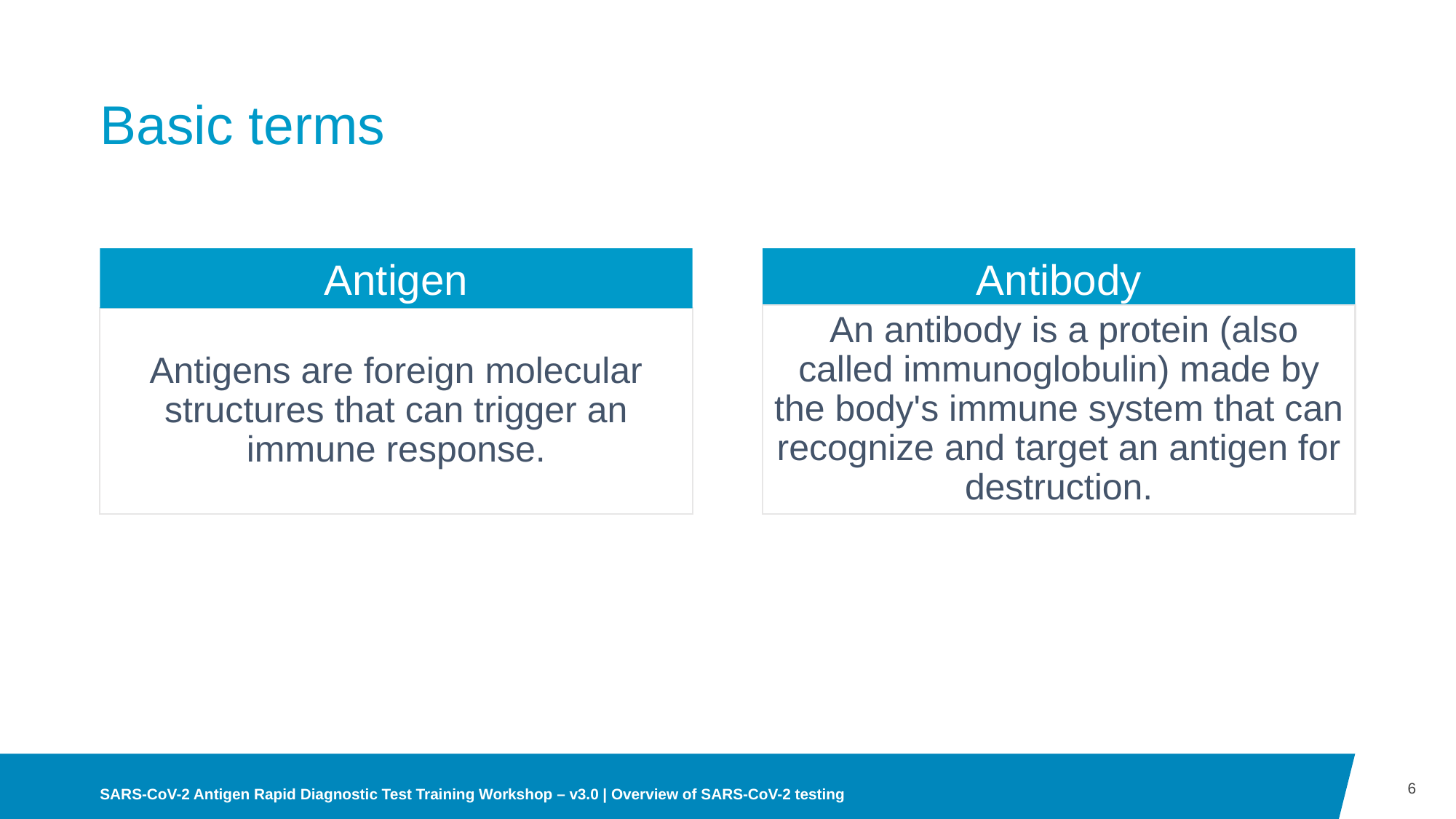

# Basic terms
Antigen
Antibody
 An antibody is a protein (also called immunoglobulin) made by the body's immune system that can recognize and target an antigen for destruction.
Antigens are foreign molecular structures that can trigger an immune response.
6
SARS-CoV-2 Antigen Rapid Diagnostic Test Training Workshop – v3.0 | Overview of SARS-CoV-2 testing